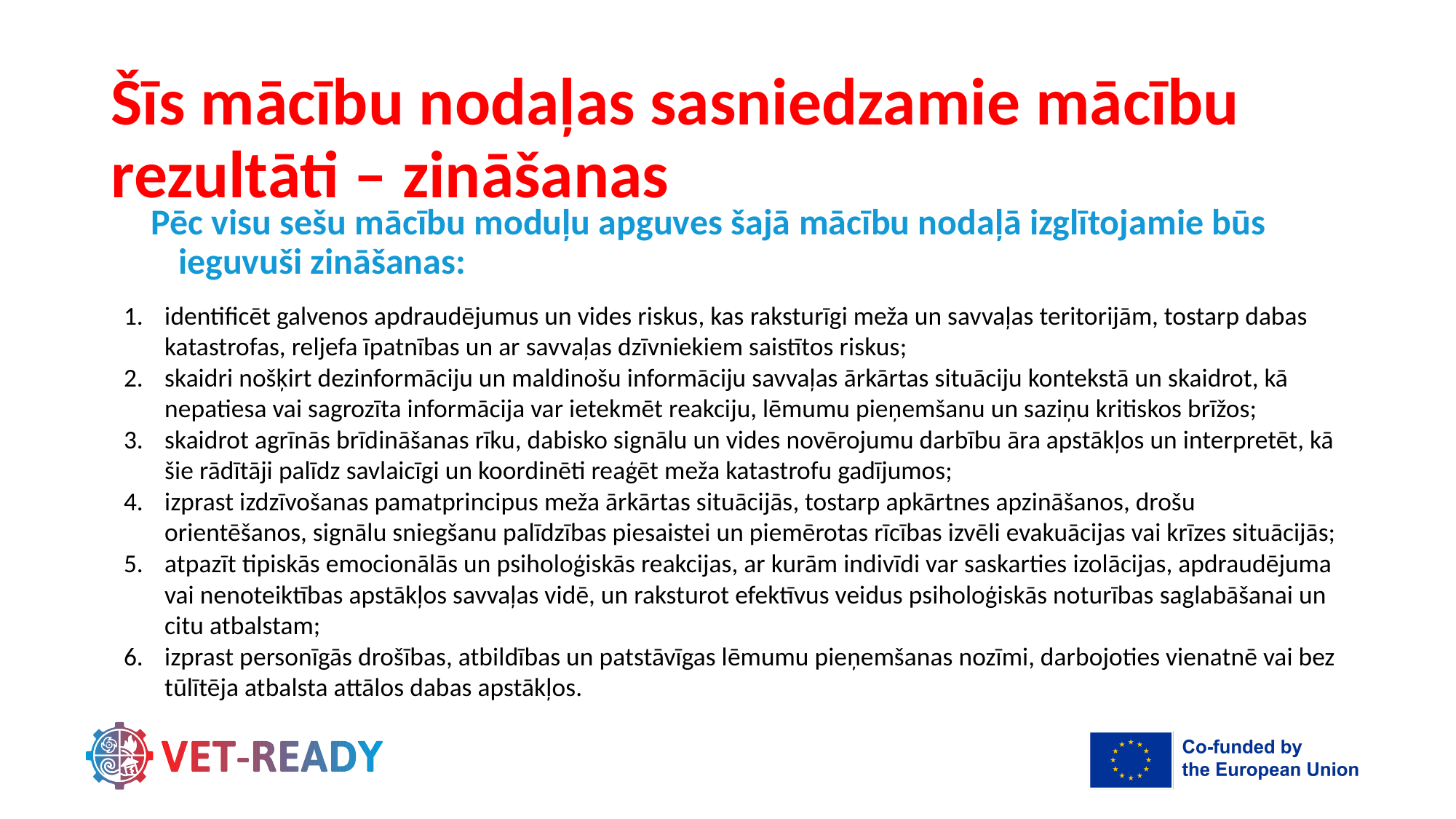

# Šīs mācību nodaļas sasniedzamie mācību rezultāti – zināšanas
Pēc visu sešu mācību moduļu apguves šajā mācību nodaļā izglītojamie būs ieguvuši zināšanas:
identificēt galvenos apdraudējumus un vides riskus, kas raksturīgi meža un savvaļas teritorijām, tostarp dabas katastrofas, reljefa īpatnības un ar savvaļas dzīvniekiem saistītos riskus;
skaidri nošķirt dezinformāciju un maldinošu informāciju savvaļas ārkārtas situāciju kontekstā un skaidrot, kā nepatiesa vai sagrozīta informācija var ietekmēt reakciju, lēmumu pieņemšanu un saziņu kritiskos brīžos;
skaidrot agrīnās brīdināšanas rīku, dabisko signālu un vides novērojumu darbību āra apstākļos un interpretēt, kā šie rādītāji palīdz savlaicīgi un koordinēti reaģēt meža katastrofu gadījumos;
izprast izdzīvošanas pamatprincipus meža ārkārtas situācijās, tostarp apkārtnes apzināšanos, drošu orientēšanos, signālu sniegšanu palīdzības piesaistei un piemērotas rīcības izvēli evakuācijas vai krīzes situācijās;
atpazīt tipiskās emocionālās un psiholoģiskās reakcijas, ar kurām indivīdi var saskarties izolācijas, apdraudējuma vai nenoteiktības apstākļos savvaļas vidē, un raksturot efektīvus veidus psiholoģiskās noturības saglabāšanai un citu atbalstam;
izprast personīgās drošības, atbildības un patstāvīgas lēmumu pieņemšanas nozīmi, darbojoties vienatnē vai bez tūlītēja atbalsta attālos dabas apstākļos.